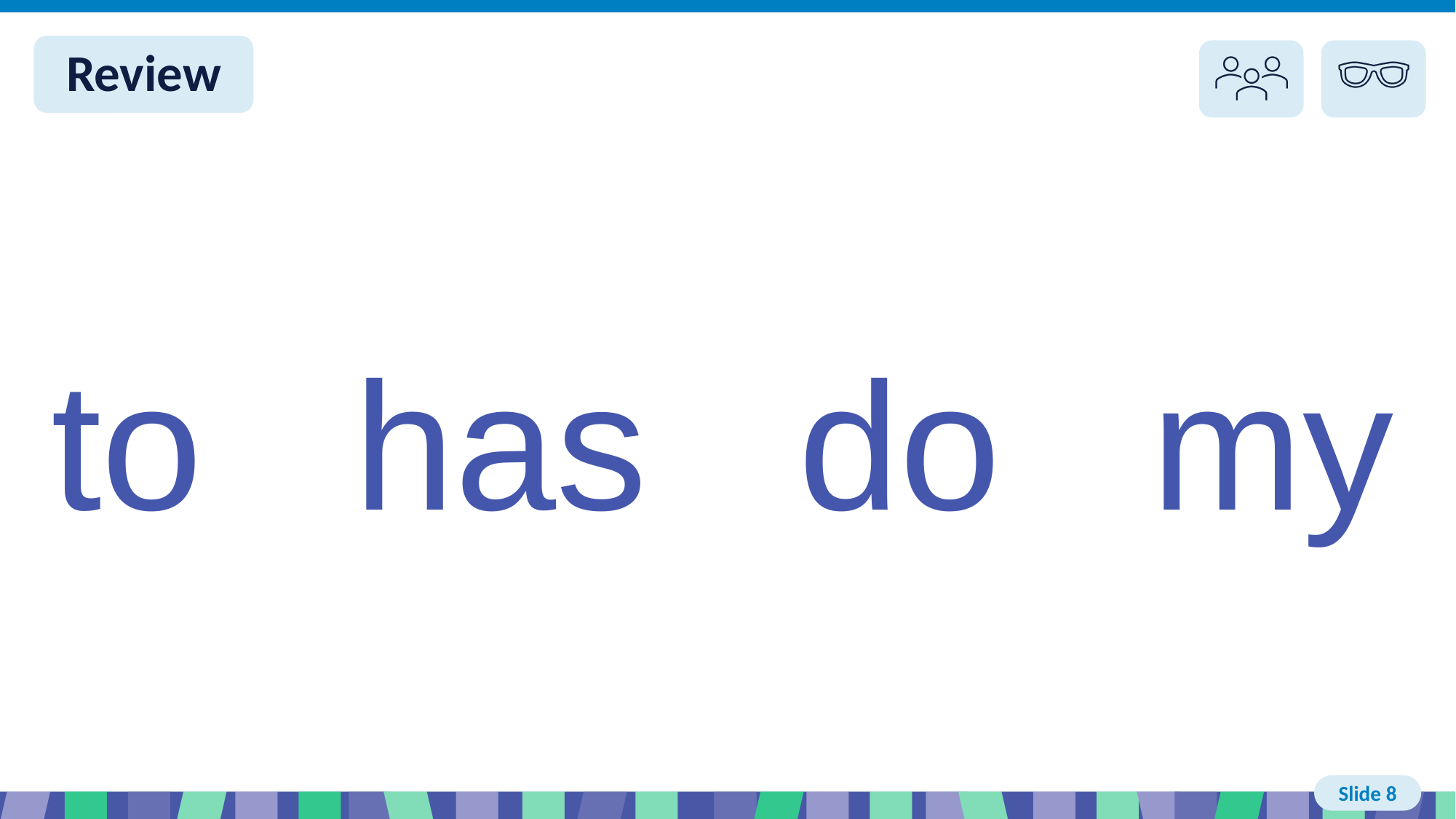

# Slide 8 Review You do
to   has   do   my